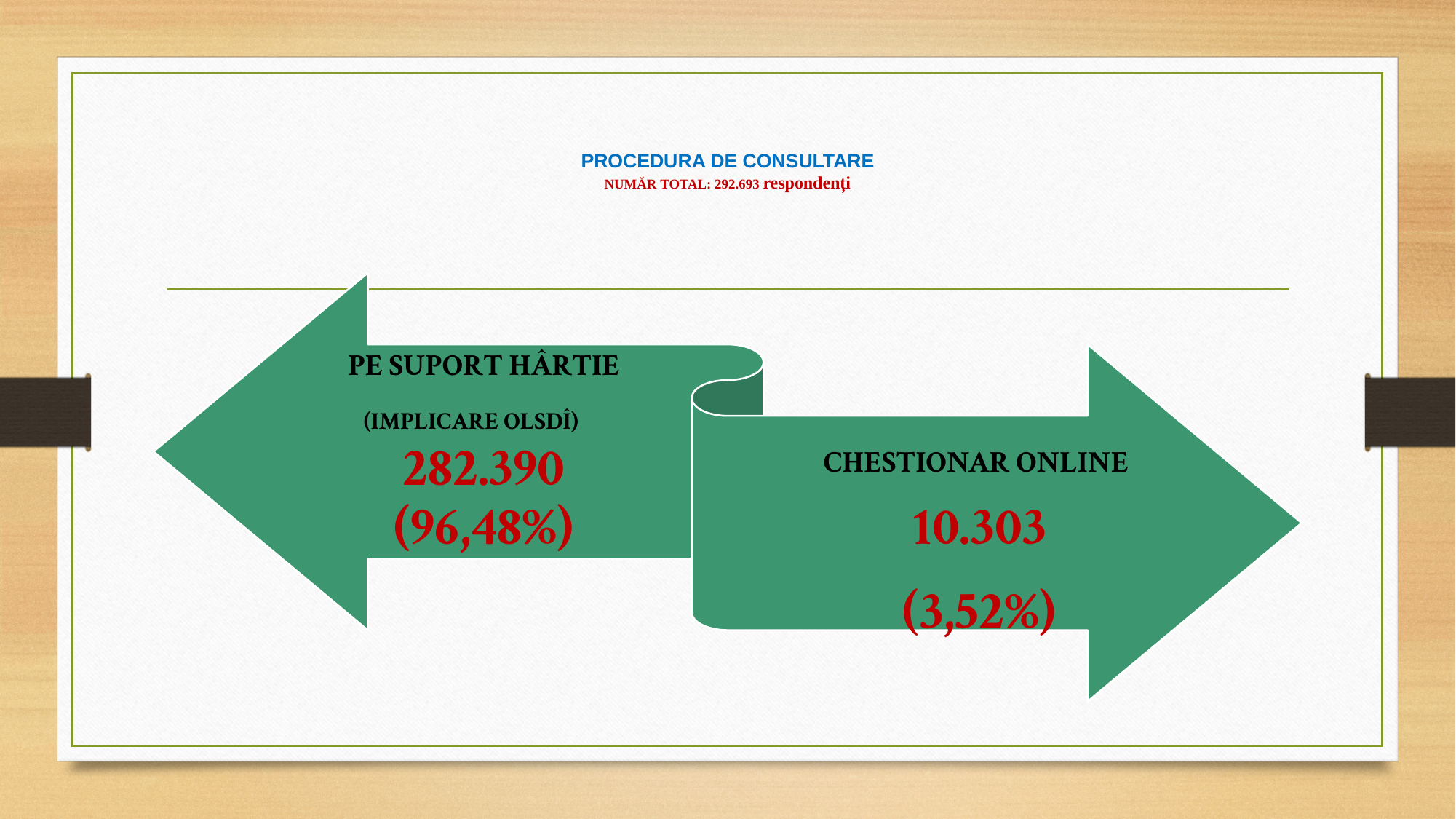

# PROCEDURA DE CONSULTARE NUMĂR TOTAL: 292.693 respondenți
PE SUPORT HÂRTIE
 (IMPLICARE OLSDÎ)        282.390 (96,48%)

CHESTIONAR ONLINE
10.303
 (3,52%)